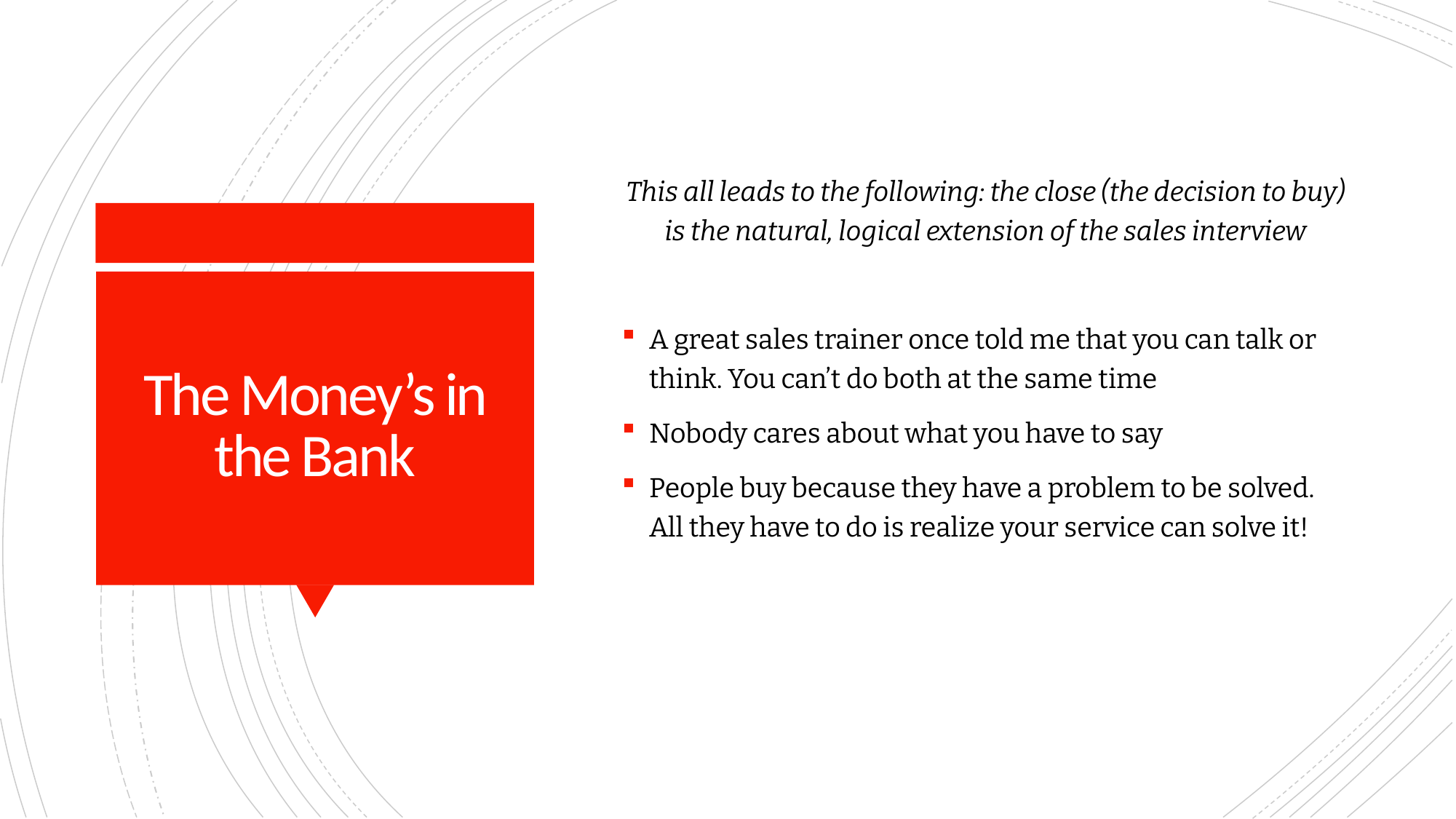

This all leads to the following: the close (the decision to buy) is the natural, logical extension of the sales interview

A great sales trainer once told me that you can talk or think. You can’t do both at the same time
Nobody cares about what you have to say
People buy because they have a problem to be solved. All they have to do is realize your service can solve it!

# The Money’s in the Bank